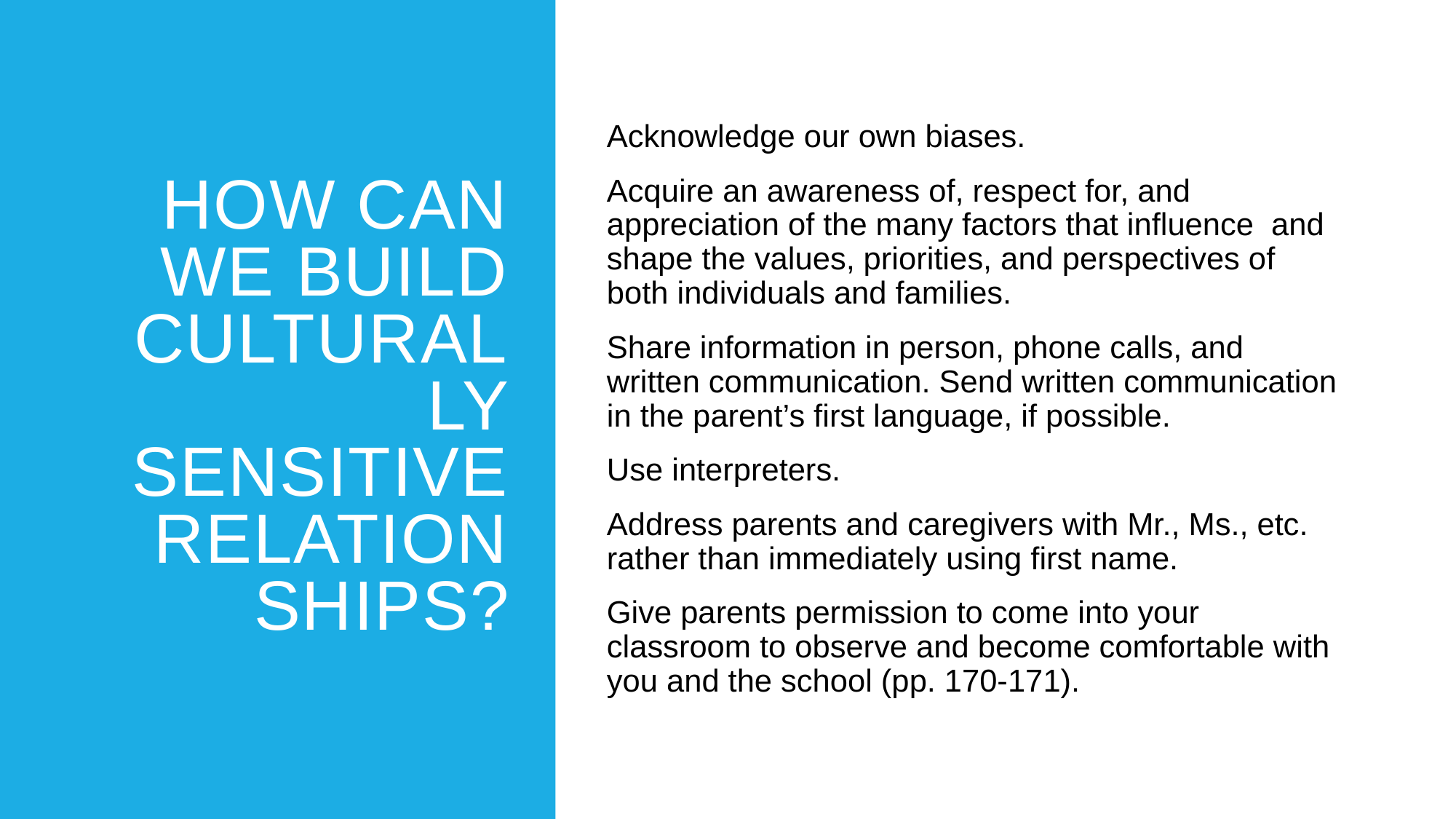

# How can we build culturally sensitive relationships?
Acknowledge our own biases.
Acquire an awareness of, respect for, and appreciation of the many factors that influence  and shape the values, priorities, and perspectives of both individuals and families.
Share information in person, phone calls, and written communication. Send written communication in the parent’s first language, if possible.
Use interpreters.
Address parents and caregivers with Mr., Ms., etc. rather than immediately using first name.
Give parents permission to come into your classroom to observe and become comfortable with you and the school (pp. 170-171).